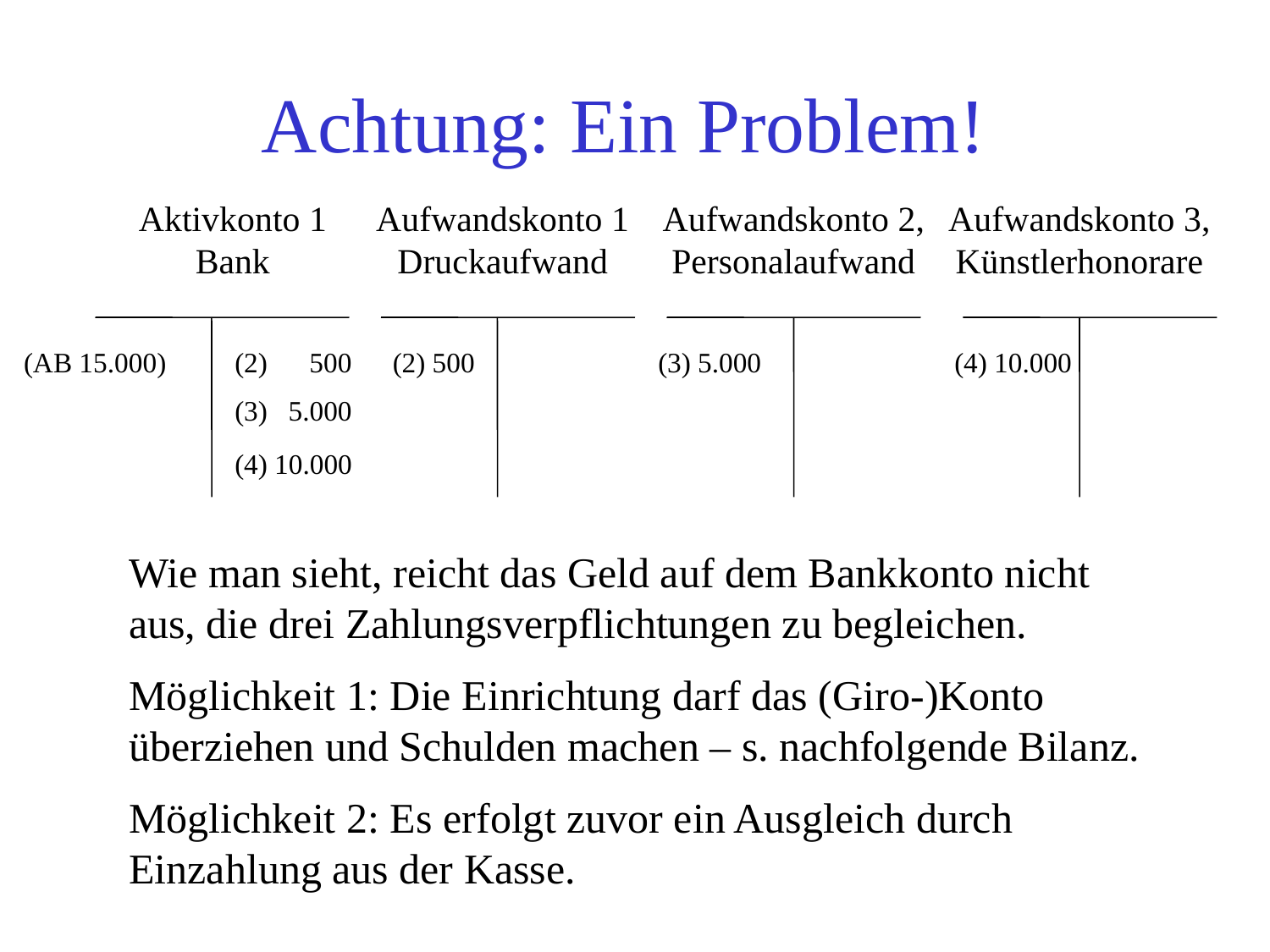

# Achtung: Ein Problem!
Aktivkonto 1 Bank
Aufwandskonto 1 Druckaufwand
Aufwandskonto 2, Personalaufwand
Aufwandskonto 3, Künstlerhonorare

(AB 15.000)
(2)      500
(2) 500
(3) 5.000
(4) 10.000
(3)   5.000
(4) 10.000
Wie man sieht, reicht das Geld auf dem Bankkonto nicht aus, die drei Zahlungsverpflichtungen zu begleichen.
Möglichkeit 1: Die Einrichtung darf das (Giro-)Konto überziehen und Schulden machen – s. nachfolgende Bilanz.
Möglichkeit 2: Es erfolgt zuvor ein Ausgleich durch Einzahlung aus der Kasse.